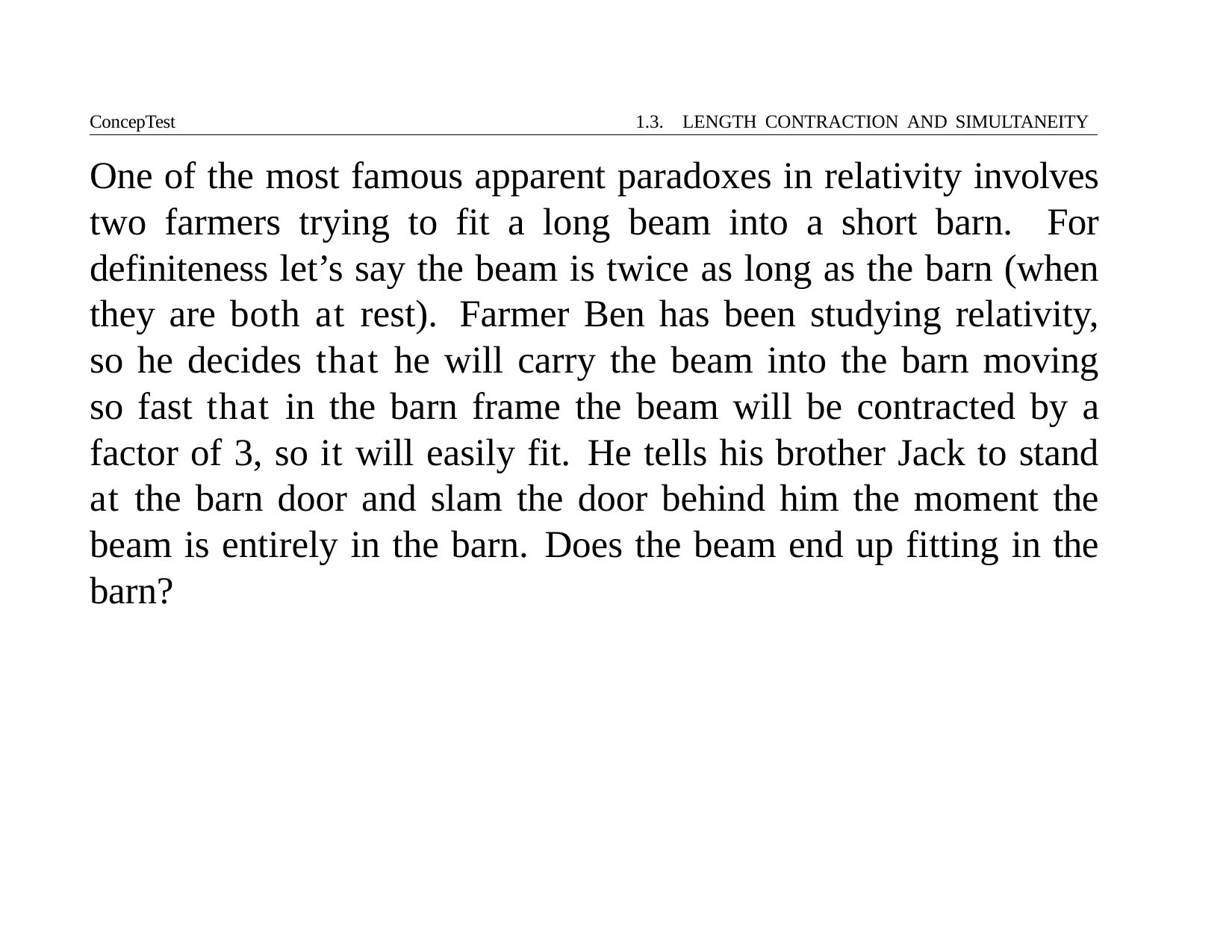

ConcepTest	1.3.  LENGTH CONTRACTION AND SIMULTANEITY

One of the most famous apparent paradoxes in relativity involves two farmers trying to fit a long beam into a short barn.  For definiteness let’s say the beam is twice as long as the barn (when they are both at rest).  Farmer Ben has been studying relativity, so he decides that he will carry the beam into the barn moving so fast that in the barn frame the beam will be contracted by a factor of 3, so it will easily fit. He tells his brother Jack to stand at the barn door and slam the door behind him the moment the beam is entirely in the barn. Does the beam end up fitting in the barn?